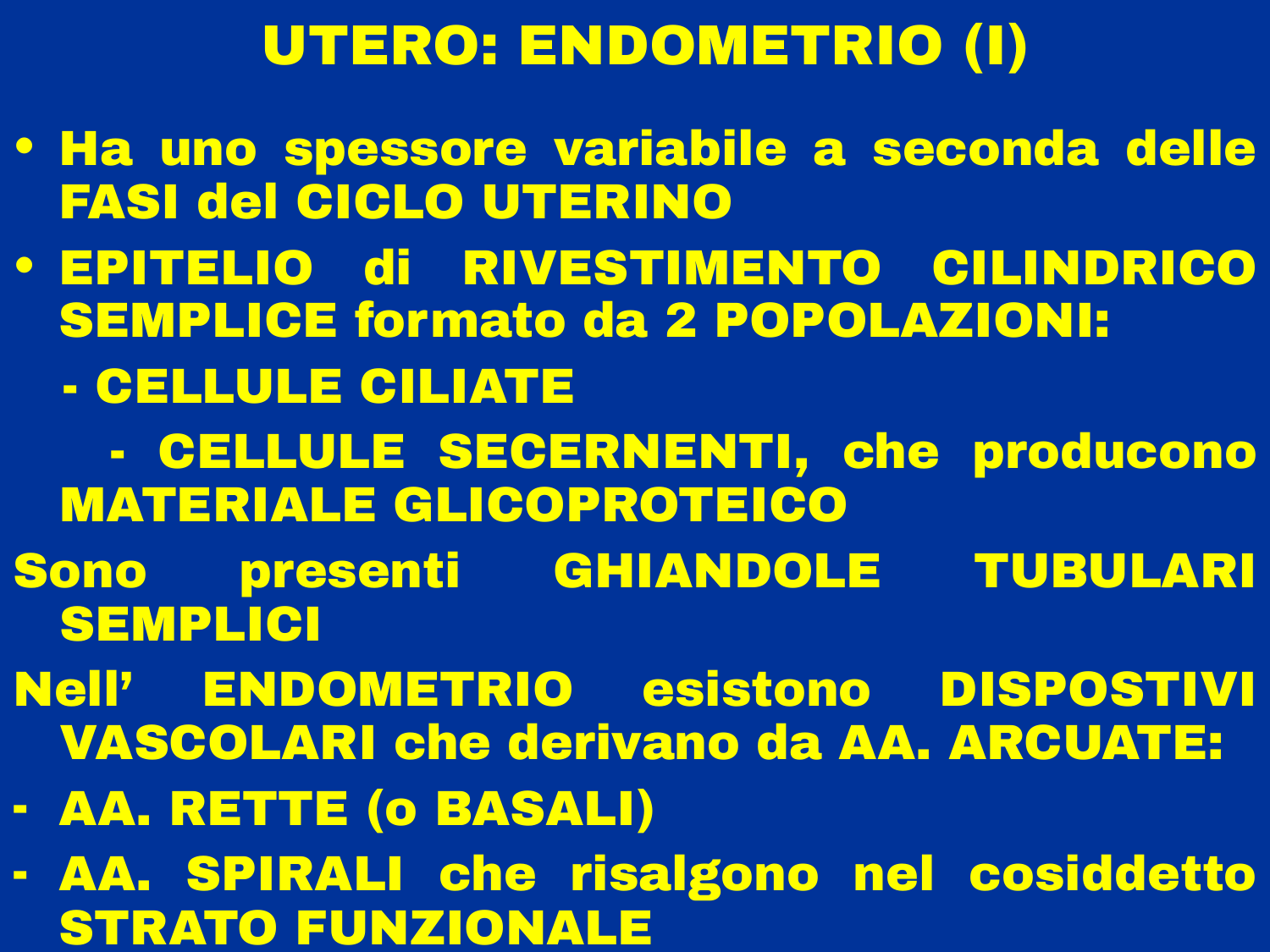

# UTERO: ENDOMETRIO (I)
Ha uno spessore variabile a seconda delle FASI del CICLO UTERINO
EPITELIO di RIVESTIMENTO CILINDRICO SEMPLICE formato da 2 POPOLAZIONI:
   - CELLULE CILIATE
   - CELLULE SECERNENTI, che producono MATERIALE GLICOPROTEICO
Sono presenti GHIANDOLE TUBULARI SEMPLICI
Nell’ ENDOMETRIO esistono DISPOSTIVI VASCOLARI che derivano da AA. ARCUATE:
AA. RETTE (o BASALI)
AA. SPIRALI che risalgono nel cosiddetto STRATO FUNZIONALE